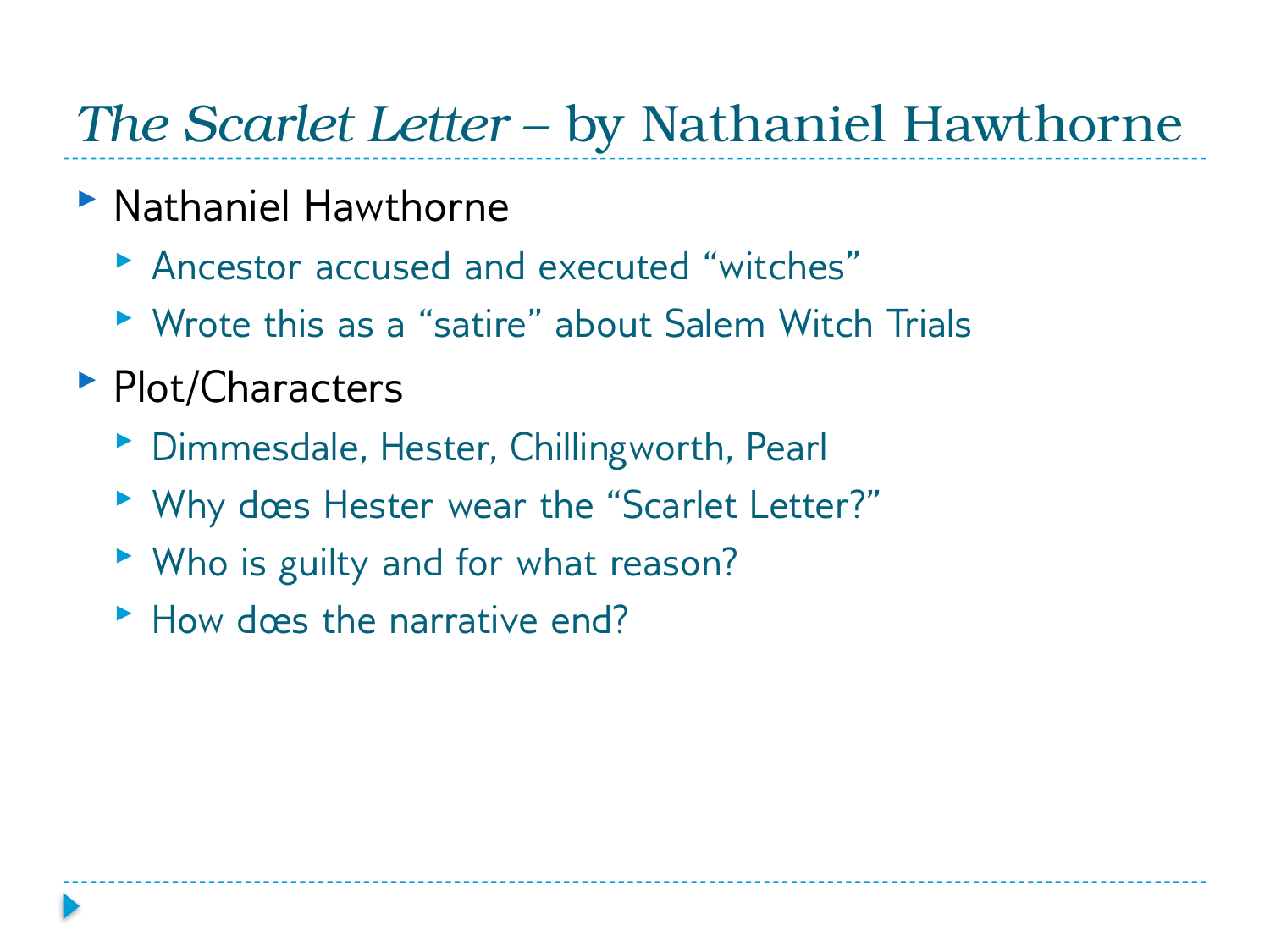

# The Scarlet Letter – by Nathaniel Hawthorne
Nathaniel Hawthorne
Ancestor accused and executed “witches”
Wrote this as a “satire” about Salem Witch Trials
Plot/Characters
Dimmesdale, Hester, Chillingworth, Pearl
Why does Hester wear the “Scarlet Letter?”
Who is guilty and for what reason?
How does the narrative end?